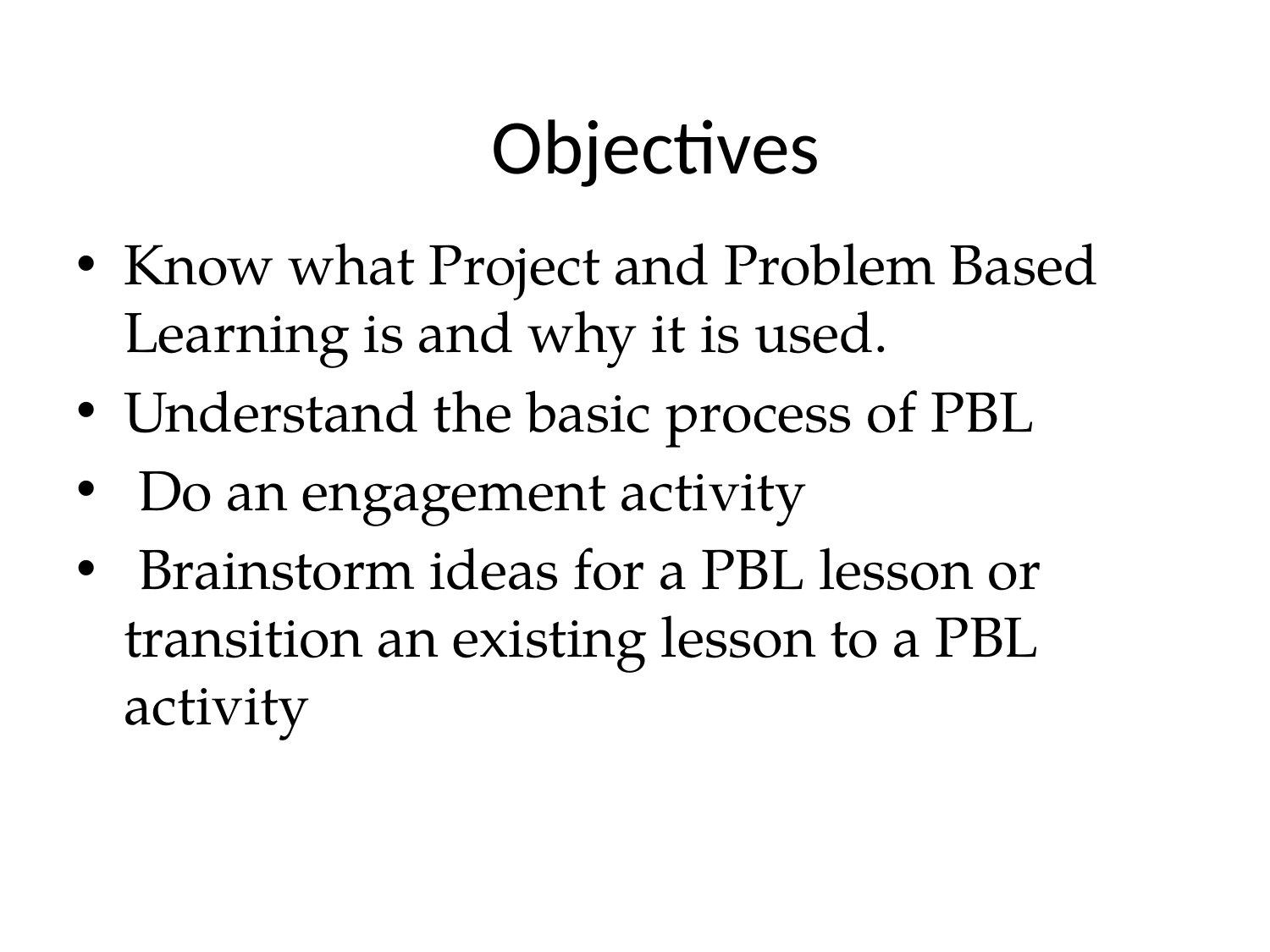

# Objectives
Know what Project and Problem Based Learning is and why it is used.
Understand the basic process of PBL
 Do an engagement activity
 Brainstorm ideas for a PBL lesson or transition an existing lesson to a PBL activity